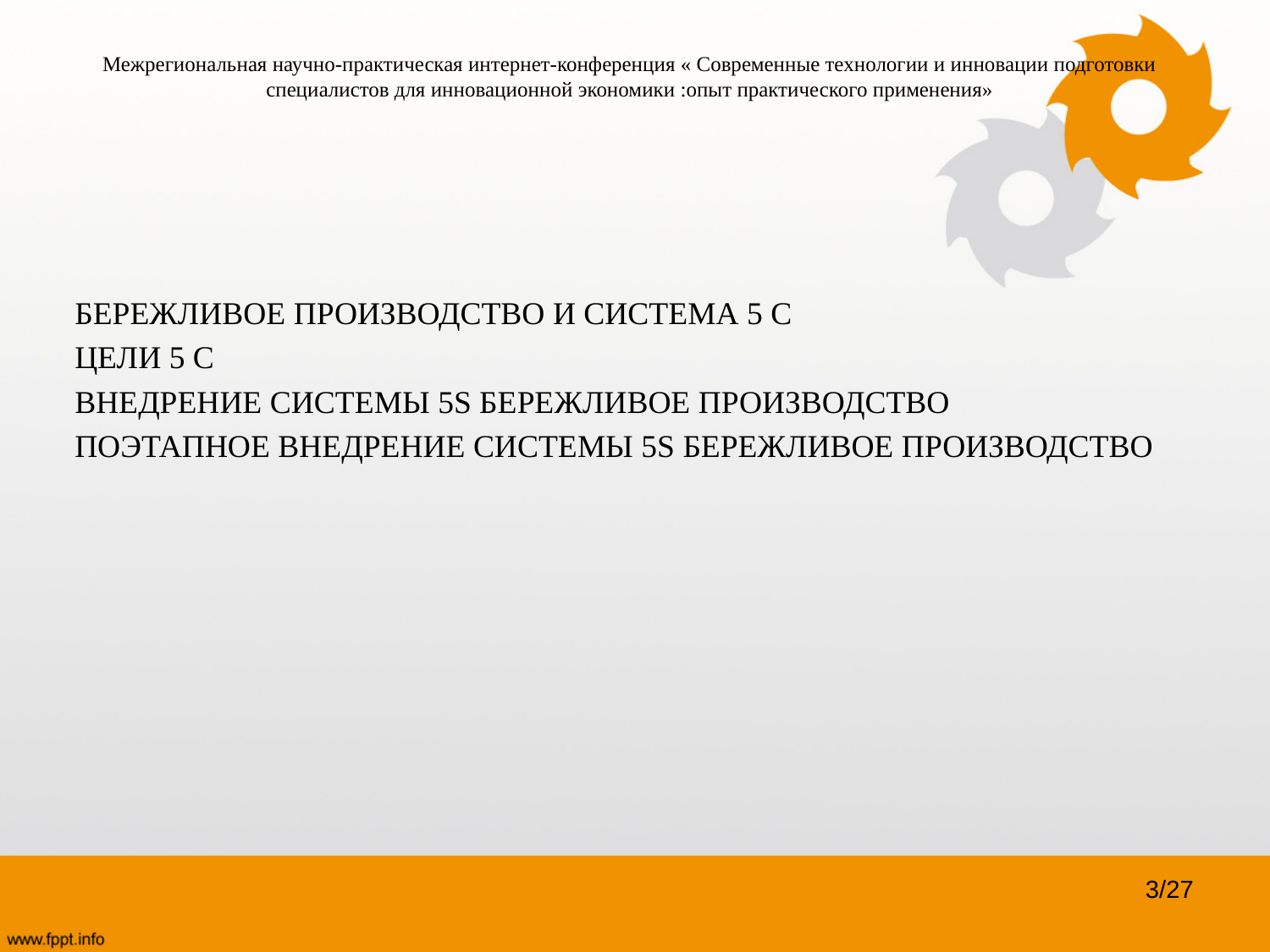

# Межрегиональная научно-практическая интернет-конференция « Современные технологии и инновации подготовки специалистов для инновационной экономики :опыт практического применения»
БЕРЕЖЛИВОЕ ПРОИЗВОДСТВО И СИСТЕМА 5 С
ЦЕЛИ 5 С
ВНЕДРЕНИЕ СИСТЕМЫ 5S БЕРЕЖЛИВОЕ ПРОИЗВОДСТВО
ПОЭТАПНОЕ ВНЕДРЕНИЕ СИСТЕМЫ 5S БЕРЕЖЛИВОЕ ПРОИЗВОДСТВО
3/27